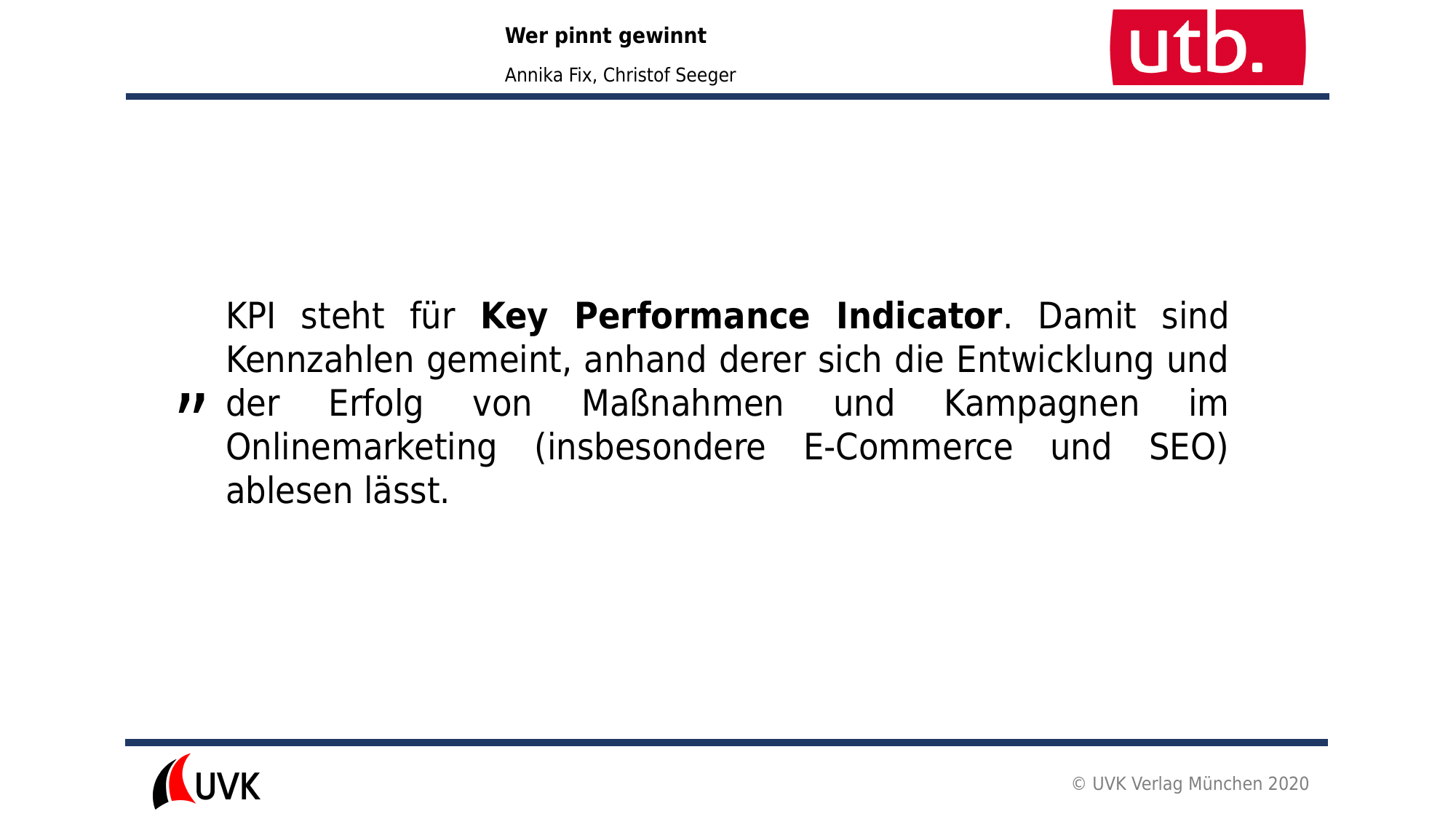

KPI steht für Key Performance Indicator. Damit sind Kennzahlen gemeint, anhand derer sich die Entwicklung und der Erfolg von Maßnahmen und Kampagnen im Onlinemarketing (insbesondere E-Commerce und SEO) ablesen lässt.
„